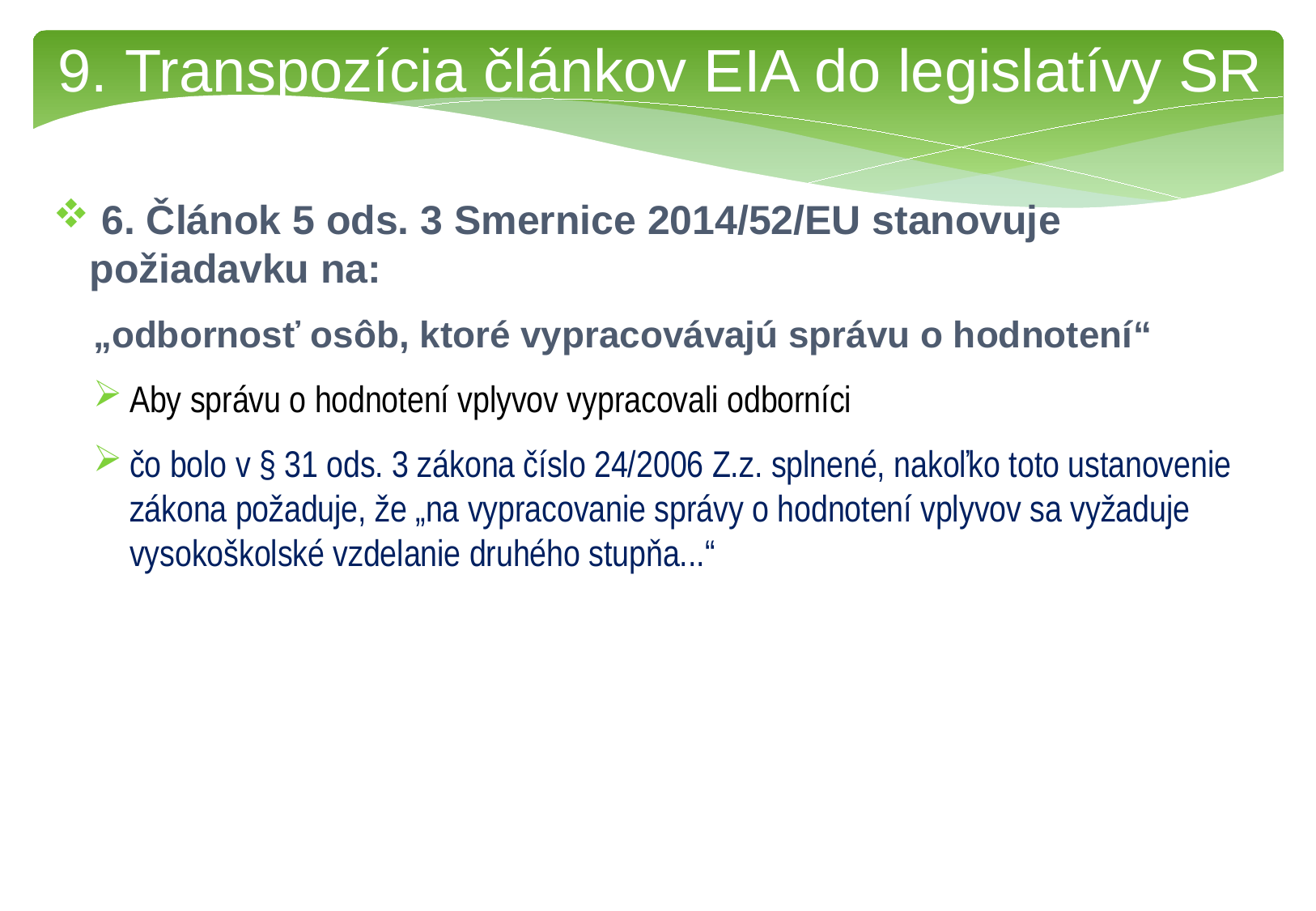

9. Transpozícia článkov EIA do legislatívy SR
 6. Článok 5 ods. 3 Smernice 2014/52/EU stanovuje požiadavku na:
„odbornosť osôb, ktoré vypracovávajú správu o hodnotení“
Aby správu o hodnotení vplyvov vypracovali odborníci
čo bolo v § 31 ods. 3 zákona číslo 24/2006 Z.z. splnené, nakoľko toto ustanovenie zákona požaduje, že „na vypracovanie správy o hodnotení vplyvov sa vyžaduje vysokoškolské vzdelanie druhého stupňa...“